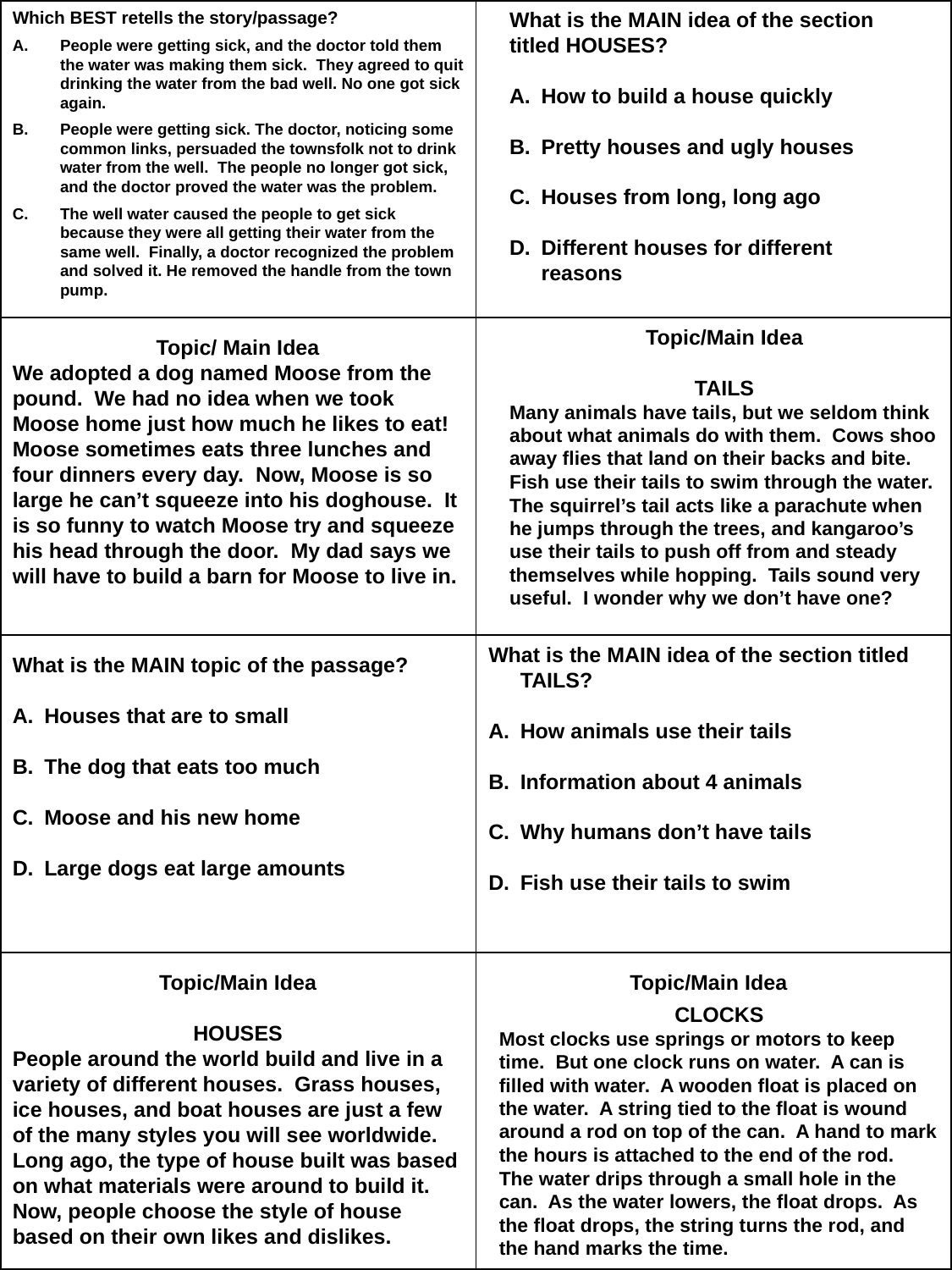

|  |  |
| --- | --- |
|  |  |
|  |  |
|  |  |
Which BEST retells the story/passage?
People were getting sick, and the doctor told them the water was making them sick.  They agreed to quit drinking the water from the bad well. No one got sick again.
People were getting sick. The doctor, noticing some common links, persuaded the townsfolk not to drink water from the well.  The people no longer got sick, and the doctor proved the water was the problem.
The well water caused the people to get sick because they were all getting their water from the same well.  Finally, a doctor recognized the problem and solved it. He removed the handle from the town pump.

What is the MAIN idea of the section titled HOUSES?

How to build a house quickly

Pretty houses and ugly houses

Houses from long, long ago

Different houses for different reasons

Topic/Main Idea

TAILS
Many animals have tails, but we seldom think about what animals do with them.  Cows shoo away flies that land on their backs and bite.  Fish use their tails to swim through the water.  The squirrel’s tail acts like a parachute when he jumps through the trees, and kangaroo’s use their tails to push off from and steady themselves while hopping.  Tails sound very useful.  I wonder why we don’t have one?
Topic/ Main Idea
We adopted a dog named Moose from the pound.  We had no idea when we took Moose home just how much he likes to eat!  Moose sometimes eats three lunches and four dinners every day.  Now, Moose is so large he can’t squeeze into his doghouse.  It is so funny to watch Moose try and squeeze his head through the door.  My dad says we will have to build a barn for Moose to live in.

What is the MAIN idea of the section titled TAILS?

How animals use their tails

Information about 4 animals

Why humans don’t have tails

Fish use their tails to swim
What is the MAIN topic of the passage?

Houses that are to small

The dog that eats too much

Moose and his new home

Large dogs eat large amounts
Topic/Main Idea

HOUSES
People around the world build and live in a variety of different houses.  Grass houses, ice houses, and boat houses are just a few of the many styles you will see worldwide.  Long ago, the type of house built was based on what materials were around to build it.  Now, people choose the style of house based on their own likes and dislikes.

Topic/Main Idea

CLOCKS
Most clocks use springs or motors to keep time.  But one clock runs on water.  A can is filled with water.  A wooden float is placed on the water.  A string tied to the float is wound around a rod on top of the can.  A hand to mark the hours is attached to the end of the rod.  The water drips through a small hole in the can.  As the water lowers, the float drops.  As the float drops, the string turns the rod, and the hand marks the time.